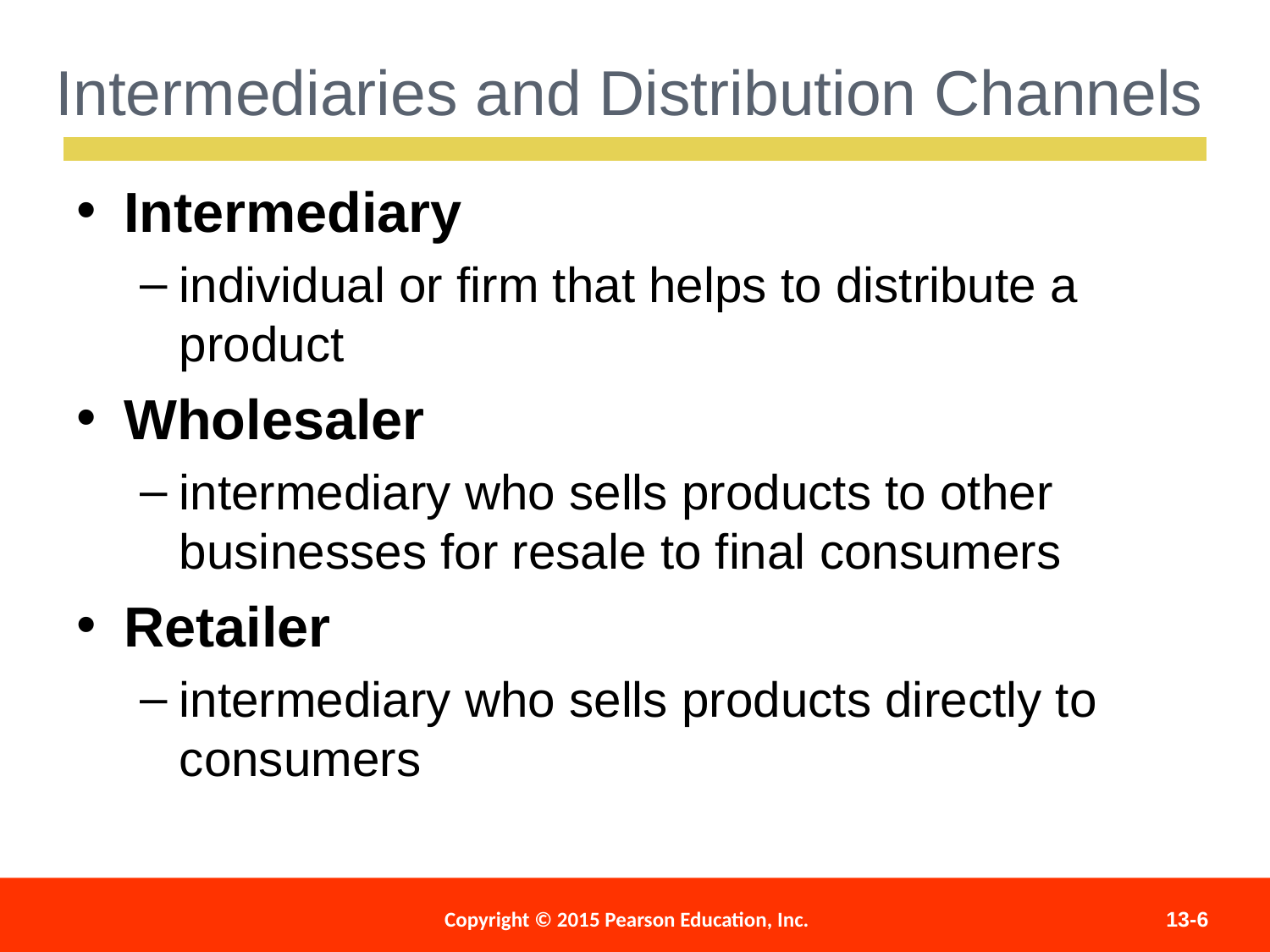

Intermediaries and Distribution Channels
Intermediary
individual or firm that helps to distribute a product
Wholesaler
intermediary who sells products to other businesses for resale to final consumers
Retailer
intermediary who sells products directly to consumers